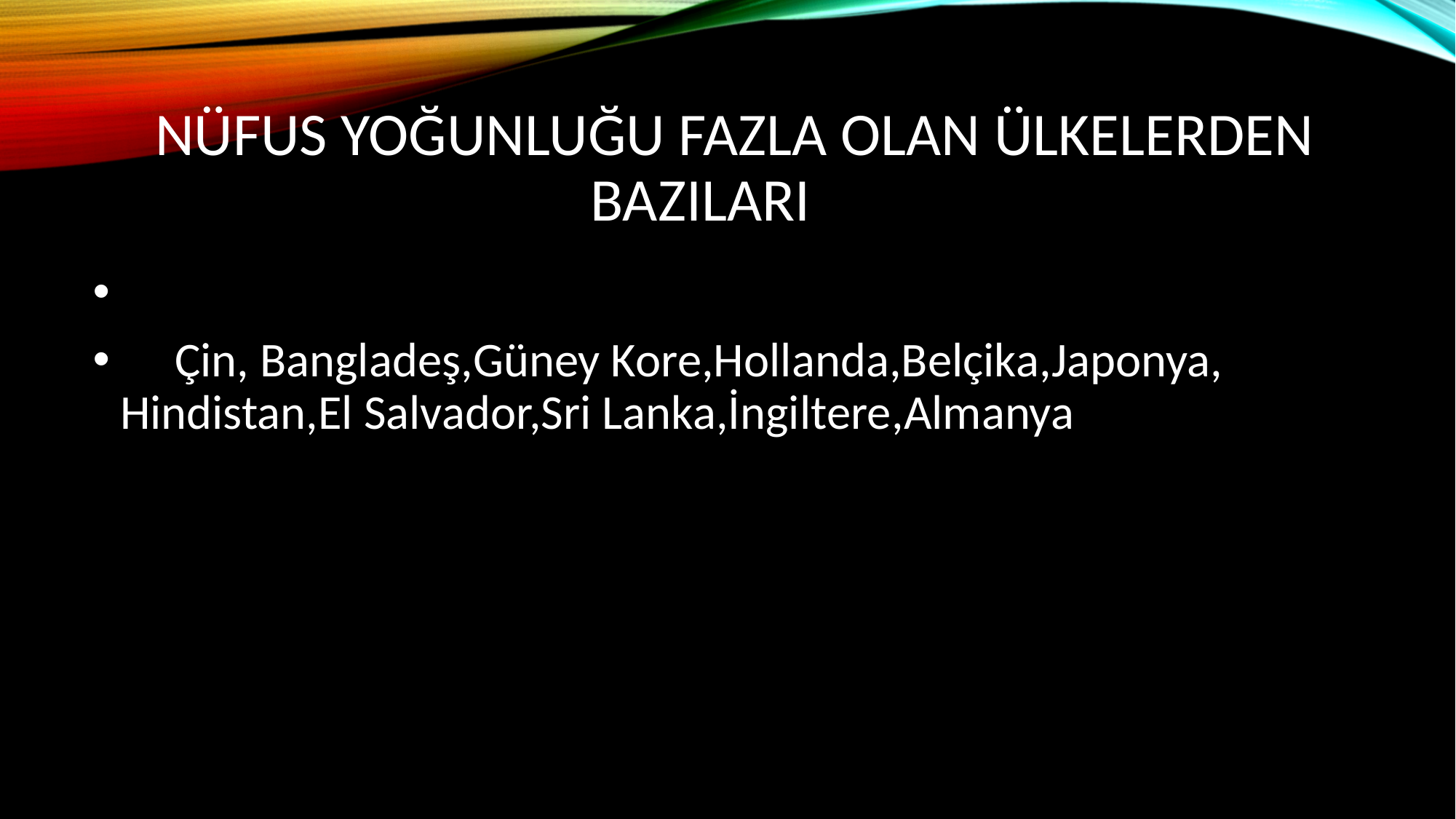

# Nüfus Yoğunluğu Fazla Olan Ülkelerden Bazıları

     Çin, Bangladeş,Güney Kore,Hollanda,Belçika,Japonya,  Hindistan,El Salvador,Sri Lanka,İngiltere,Almanya